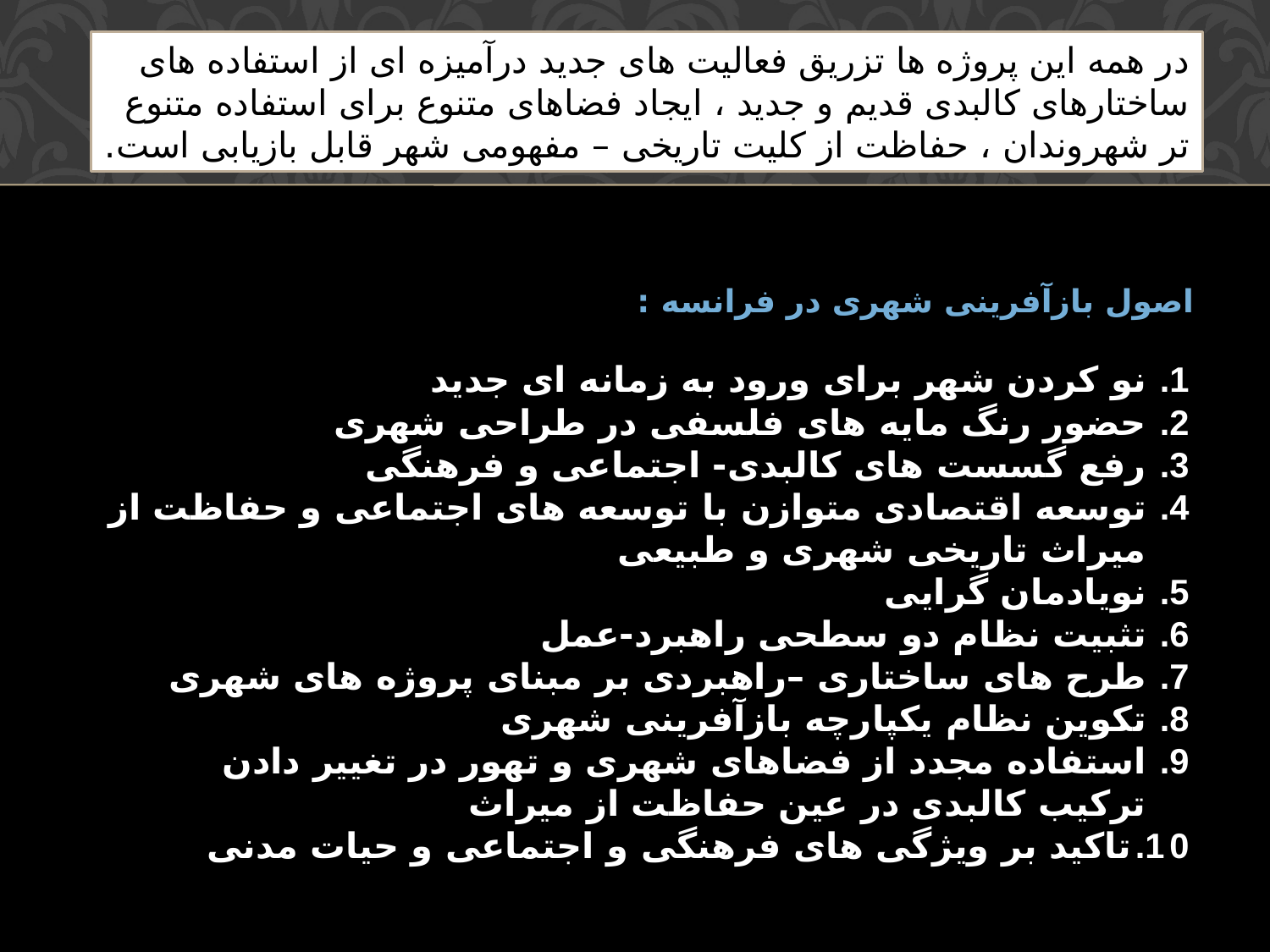

در همه این پروژه ها تزریق فعالیت های جدید درآمیزه ای از استفاده های ساختارهای کالبدی قدیم و جدید ، ایجاد فضاهای متنوع برای استفاده متنوع تر شهروندان ، حفاظت از کلیت تاریخی – مفهومی شهر قابل بازیابی است.
اصول بازآفرینی شهری در فرانسه :

نو کردن شهر برای ورود به زمانه ای جدید
حضور رنگ مایه های فلسفی در طراحی شهری
رفع گسست های کالبدی- اجتماعی و فرهنگی
توسعه اقتصادی متوازن با توسعه های اجتماعی و حفاظت از میراث تاریخی شهری و طبیعی
نویادمان گرایی
تثبیت نظام دو سطحی راهبرد-عمل
طرح های ساختاری –راهبردی بر مبنای پروژه های شهری
تکوین نظام یکپارچه بازآفرینی شهری
استفاده مجدد از فضاهای شهری و تهور در تغییر دادن ترکیب کالبدی در عین حفاظت از میراث
تاکید بر ویژگی های فرهنگی و اجتماعی و حیات مدنی